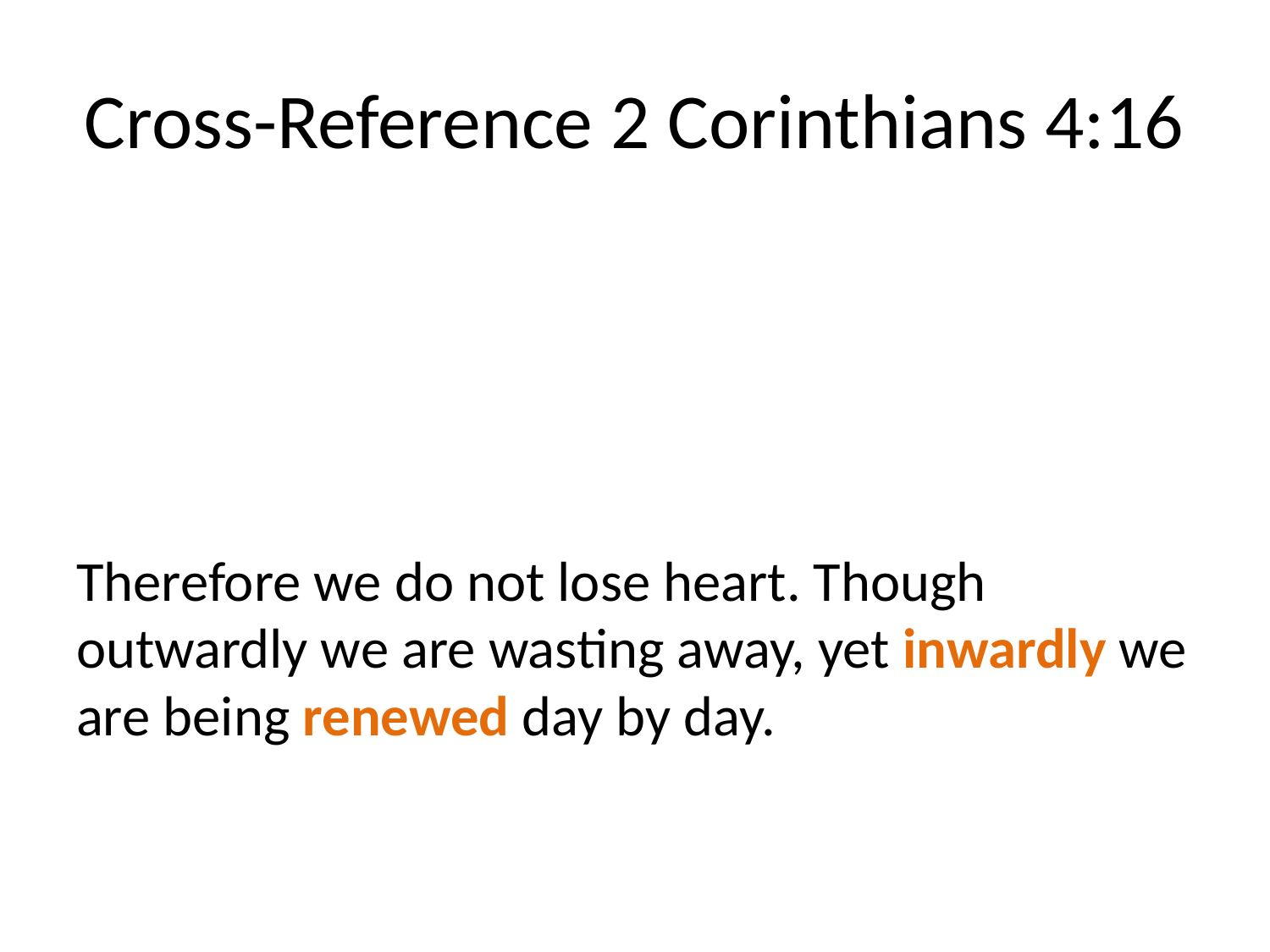

# Cross-Reference 2 Corinthians 4:16

Therefore we do not lose heart. Though outwardly we are wasting away, yet inwardly we are being renewed day by day.